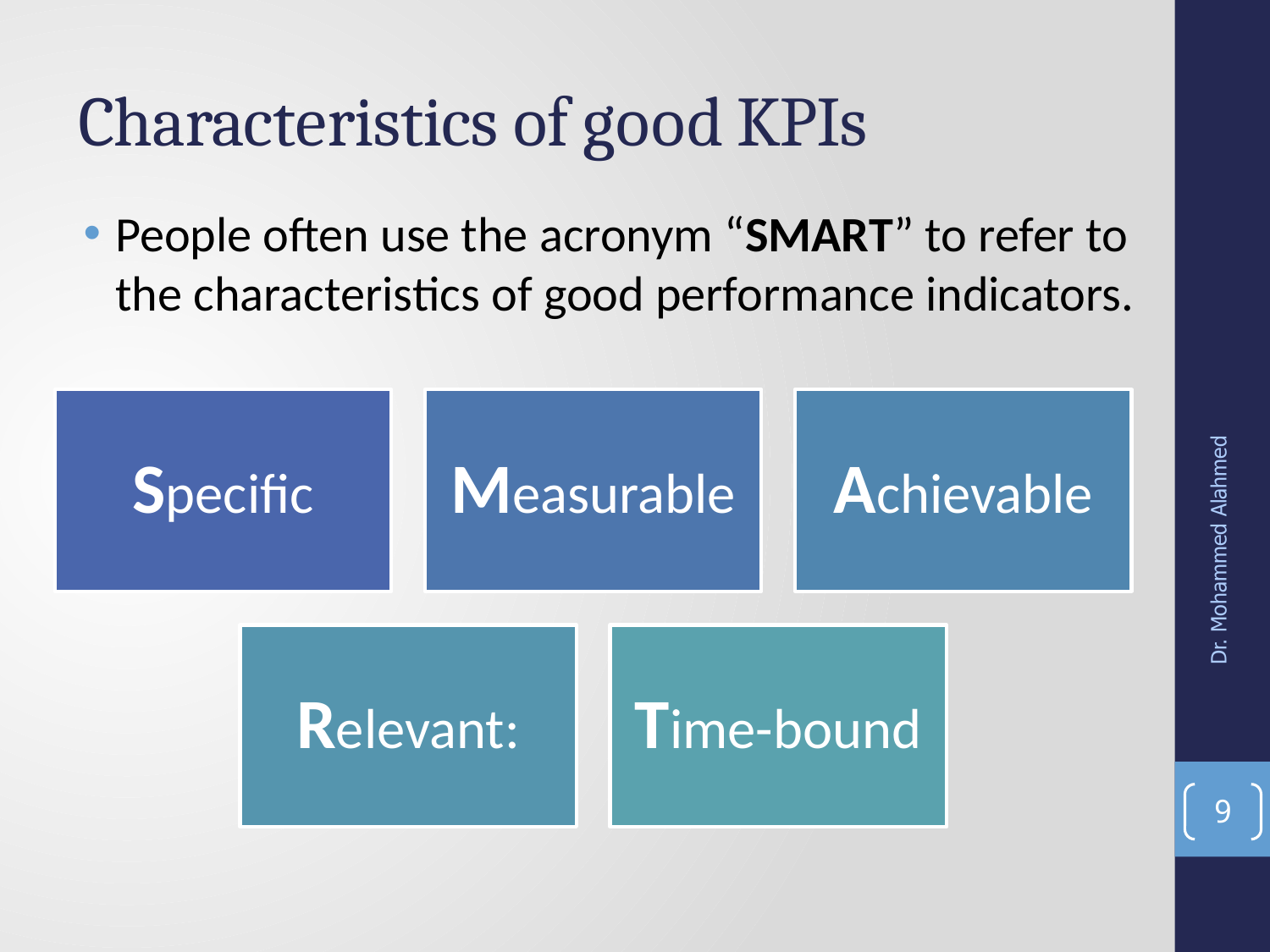

# Characteristics of good KPIs
People often use the acronym “SMART” to refer to the characteristics of good performance indicators.

Specific
Measurable
Achievable
Relevant:
Time-bound
Dr. Mohammed Alahmed
9